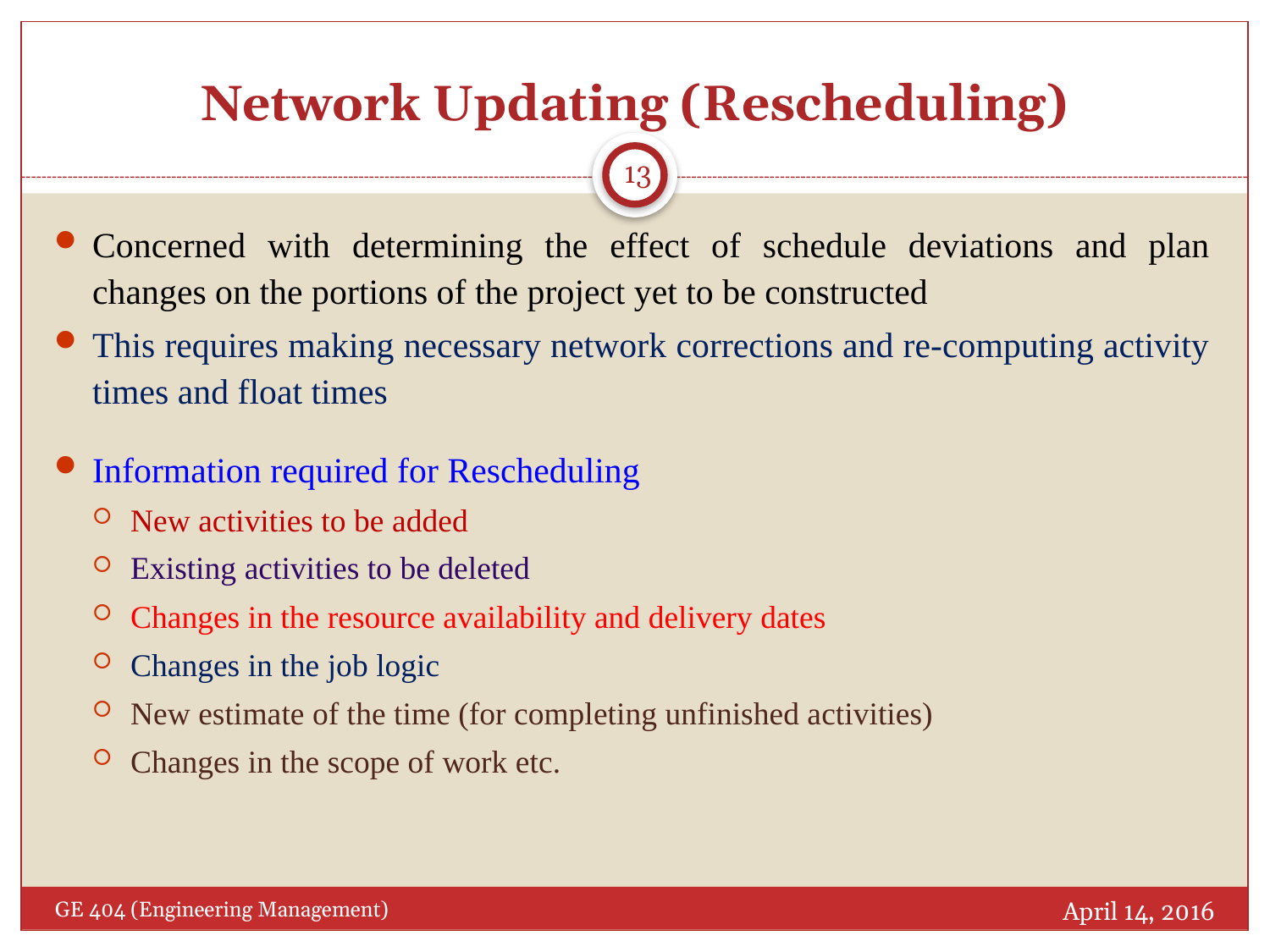

# Network Updating (Rescheduling)
13
Concerned with determining the effect of schedule deviations and plan changes on the portions of the project yet to be constructed
This requires making necessary network corrections and re-computing activity times and float times
Information required for Rescheduling
New activities to be added
Existing activities to be deleted
Changes in the resource availability and delivery dates
Changes in the job logic
New estimate of the time (for completing unfinished activities)
Changes in the scope of work etc.
April 14, 2016
GE 404 (Engineering Management)